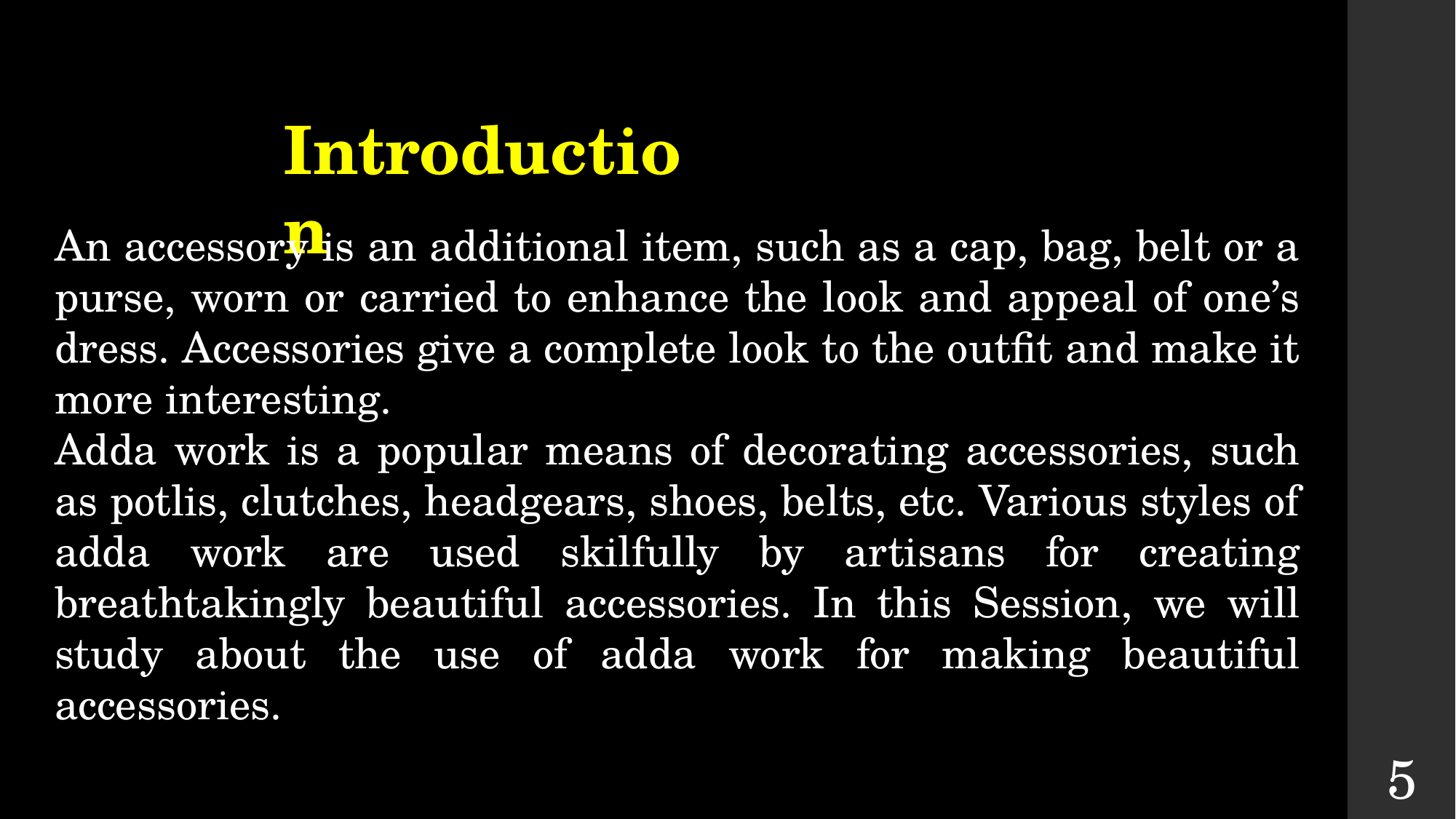

Introduction
An accessory is an additional item, such as a cap, bag, belt or a purse, worn or carried to enhance the look and appeal of one’s dress. Accessories give a complete look to the outfit and make it more interesting.
Adda work is a popular means of decorating accessories, such as potlis, clutches, headgears, shoes, belts, etc. Various styles of adda work are used skilfully by artisans for creating breathtakingly beautiful accessories. In this Session, we will study about the use of adda work for making beautiful accessories.
5